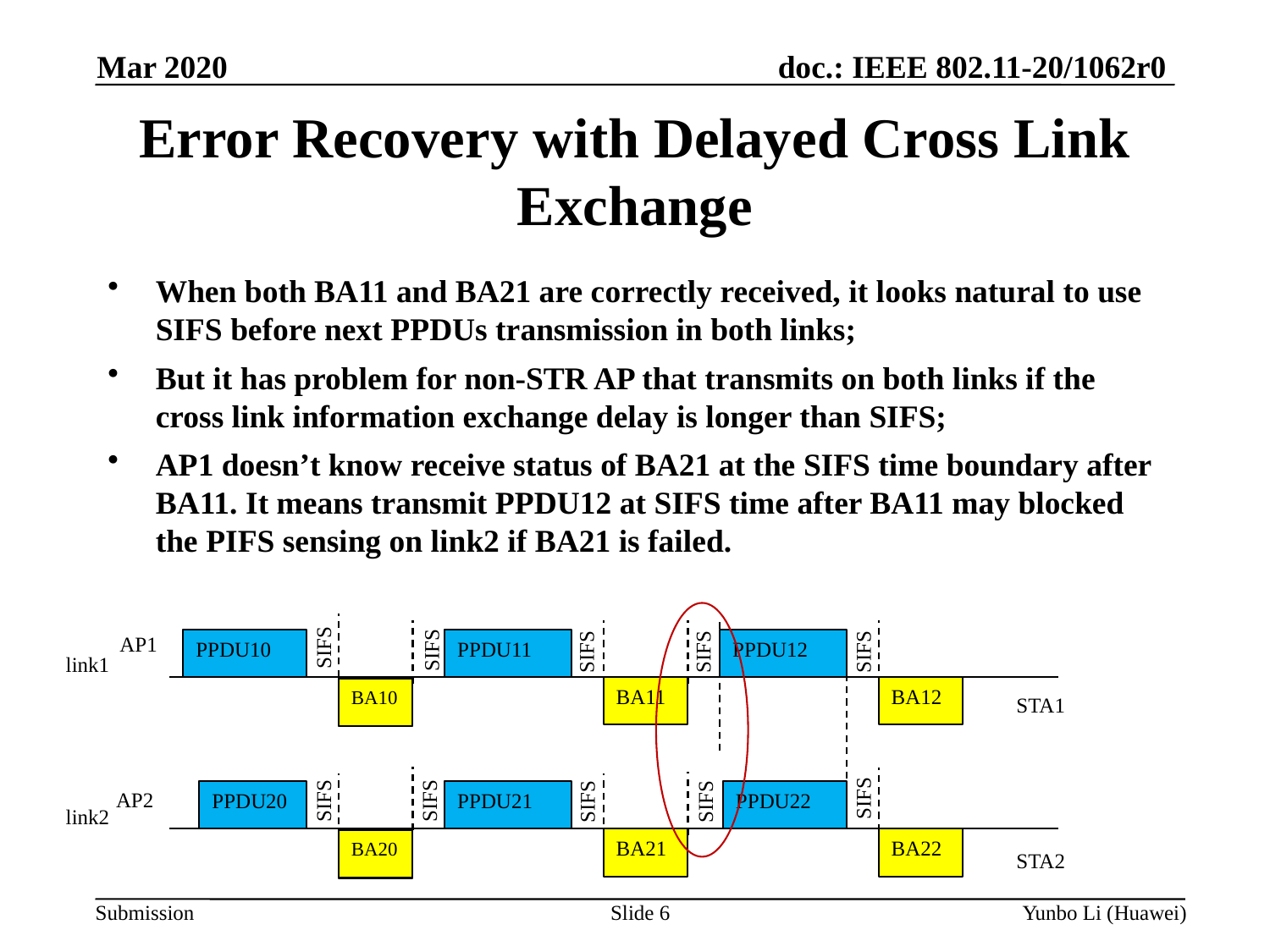

Mar 2020
Error Recovery with Delayed Cross Link Exchange
When both BA11 and BA21 are correctly received, it looks natural to use SIFS before next PPDUs transmission in both links;
But it has problem for non-STR AP that transmits on both links if the cross link information exchange delay is longer than SIFS;
AP1 doesn’t know receive status of BA21 at the SIFS time boundary after BA11. It means transmit PPDU12 at SIFS time after BA11 may blocked the PIFS sensing on link2 if BA21 is failed.

AP1
SIFS
PPDU11
PPDU12
PPDU10
SIFS
SIFS
SIFS
SIFS
link1
BA11
BA12
CTS
BA10
STA1
SIFS
AP2
PPDU21
PPDU22
PPDU20
SIFS
SIFS
SIFS
SIFS
link2
BA21
BA22
CTS
BA20
STA2
Slide 6
Yunbo Li (Huawei)